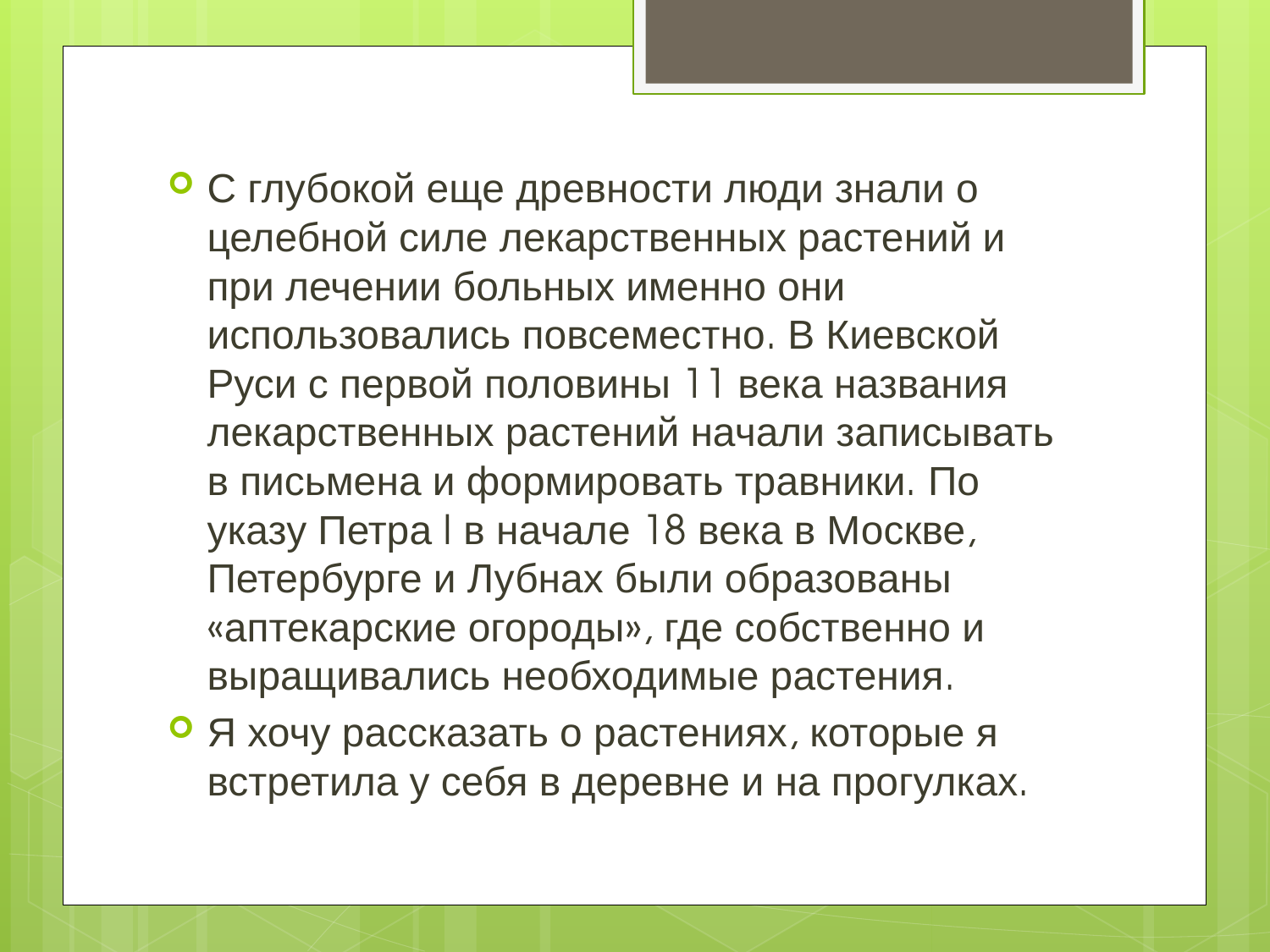

С глубокой еще древности люди знали о целебной силе лекарственных растений и при лечении больных именно они использовались повсеместно. В Киевской Руси с первой половины 11 века названия лекарственных растений начали записывать в письмена и формировать травники. По указу Петра I в начале 18 века в Москве, Петербурге и Лубнах были образованы «аптекарские огороды», где собственно и выращивались необходимые растения.
Я хочу рассказать о растениях, которые я встретила у себя в деревне и на прогулках.
#